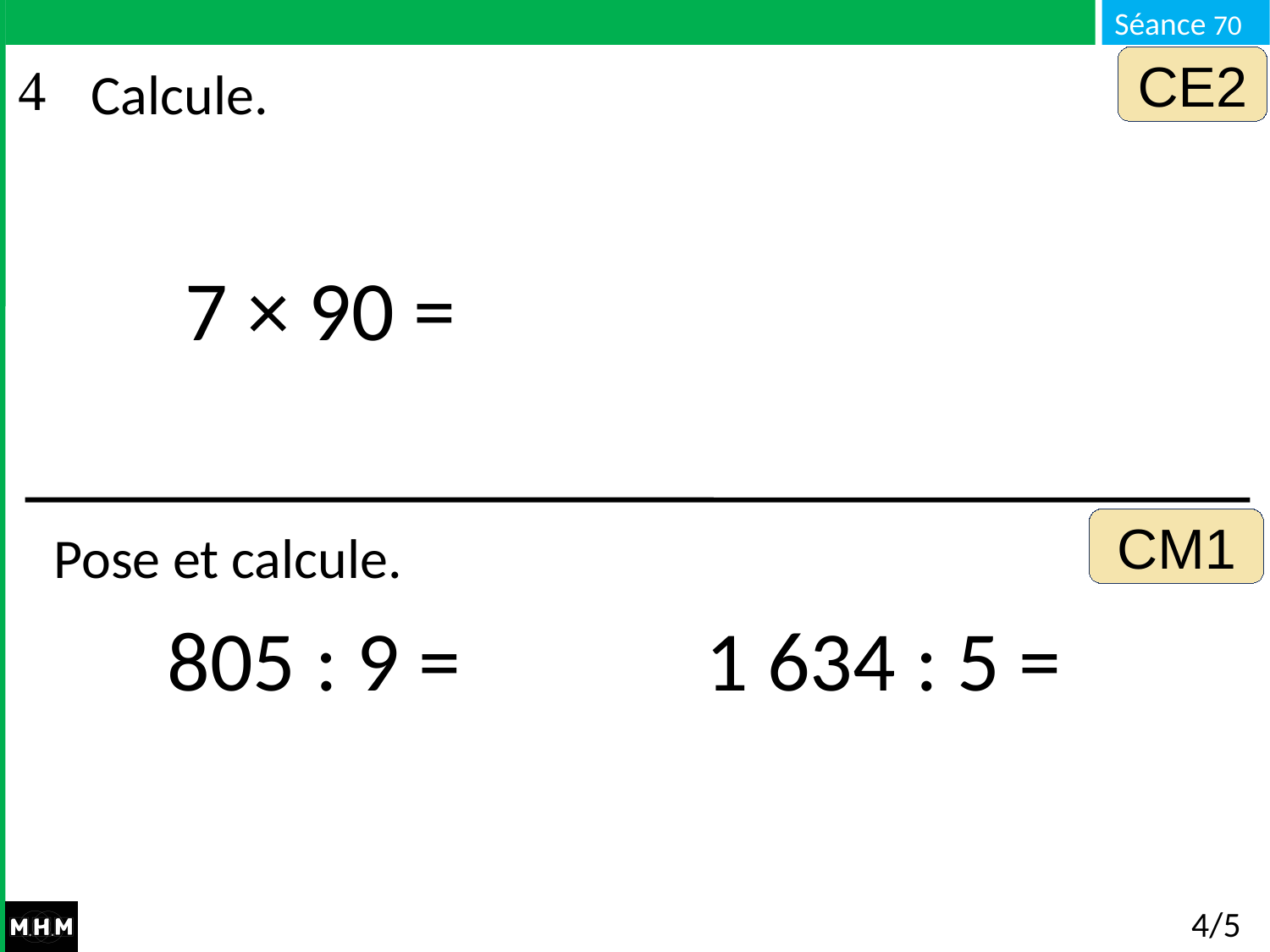

CE2
# Calcule.
7 × 90 =

CM1
Pose et calcule.
1 634 : 5 =
805 : 9 =
4/5